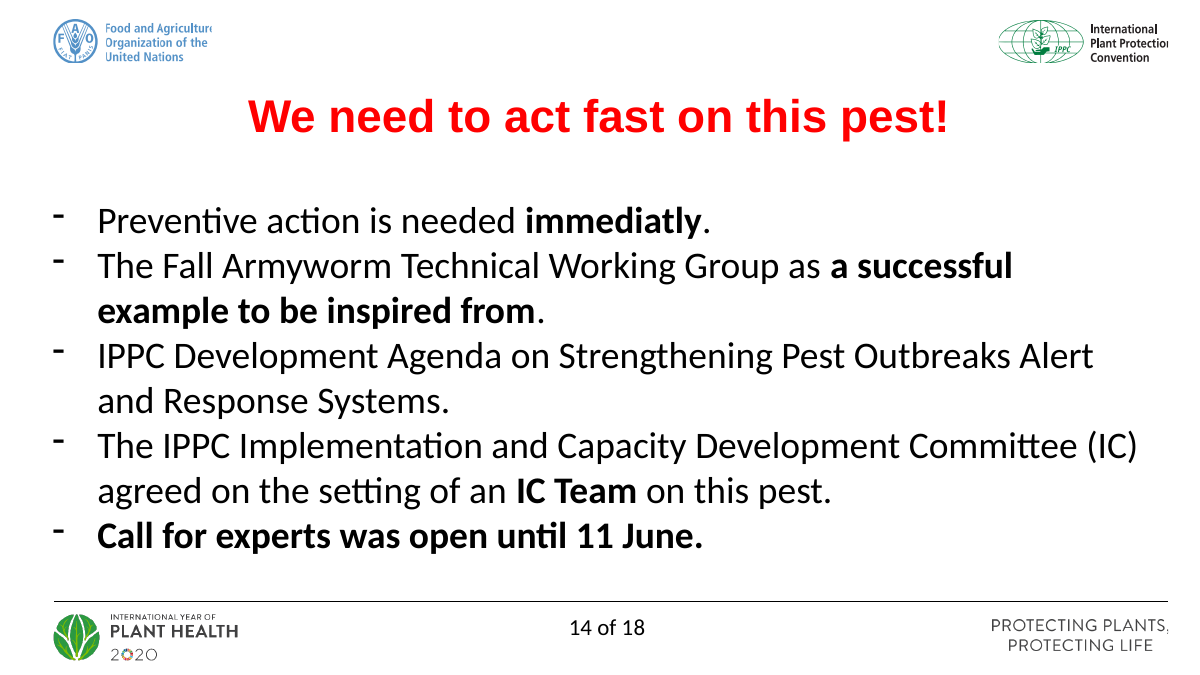

We need to act fast on this pest!
Preventive action is needed immediatly.
The Fall Armyworm Technical Working Group as a successful example to be inspired from.
IPPC Development Agenda on Strengthening Pest Outbreaks Alert and Response Systems.
The IPPC Implementation and Capacity Development Committee (IC) agreed on the setting of an IC Team on this pest.
Call for experts was open until 11 June.
14 of 18